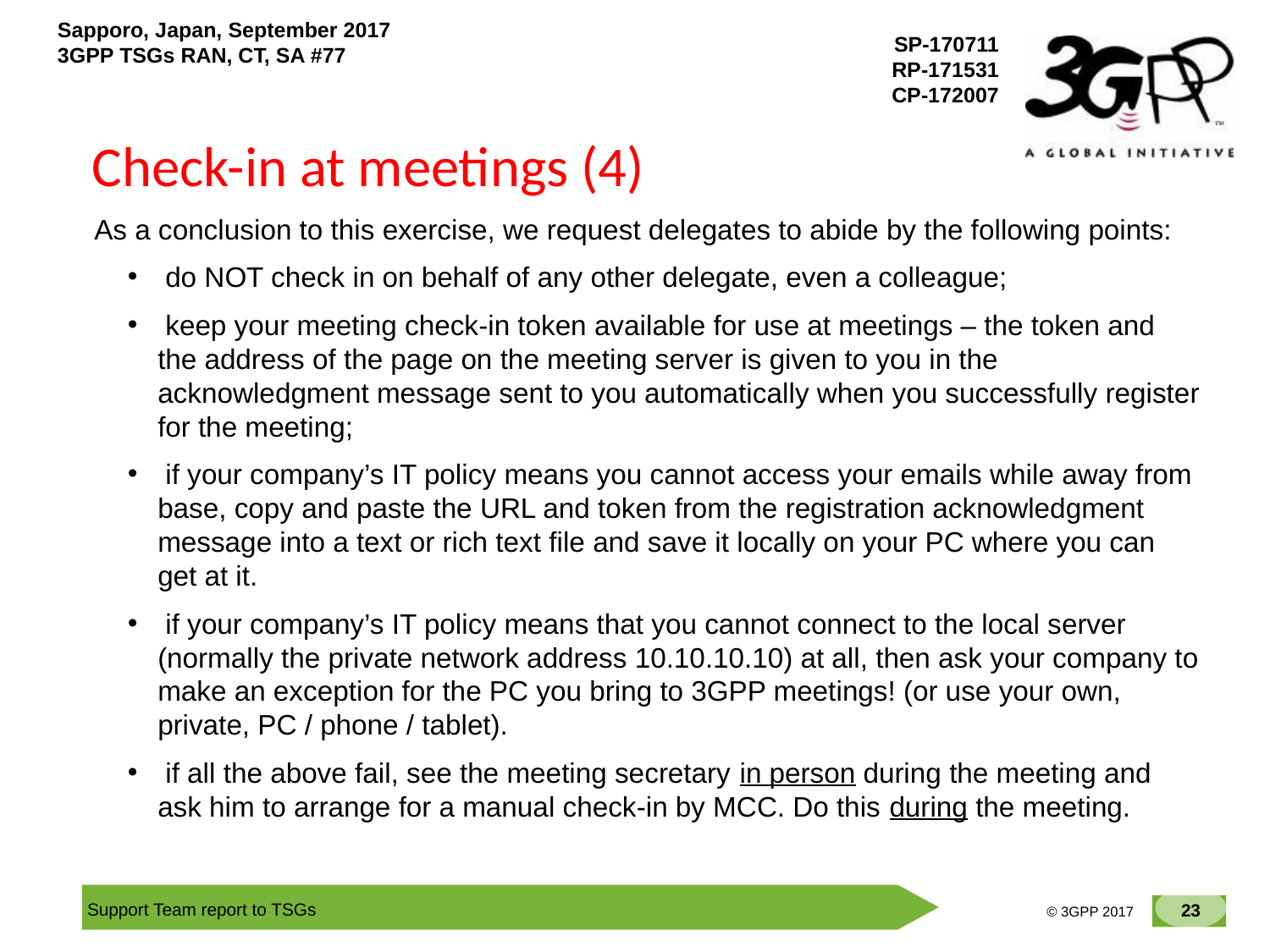

# Check-in at meetings (4)
As a conclusion to this exercise, we request delegates to abide by the following points:
 do NOT check in on behalf of any other delegate, even a colleague;
 keep your meeting check-in token available for use at meetings – the token and the address of the page on the meeting server is given to you in the acknowledgment message sent to you automatically when you successfully register for the meeting;
 if your company’s IT policy means you cannot access your emails while away from base, copy and paste the URL and token from the registration acknowledgment message into a text or rich text file and save it locally on your PC where you can get at it.
 if your company’s IT policy means that you cannot connect to the local server (normally the private network address 10.10.10.10) at all, then ask your company to make an exception for the PC you bring to 3GPP meetings! (or use your own, private, PC / phone / tablet).
 if all the above fail, see the meeting secretary in person during the meeting and ask him to arrange for a manual check-in by MCC. Do this during the meeting.